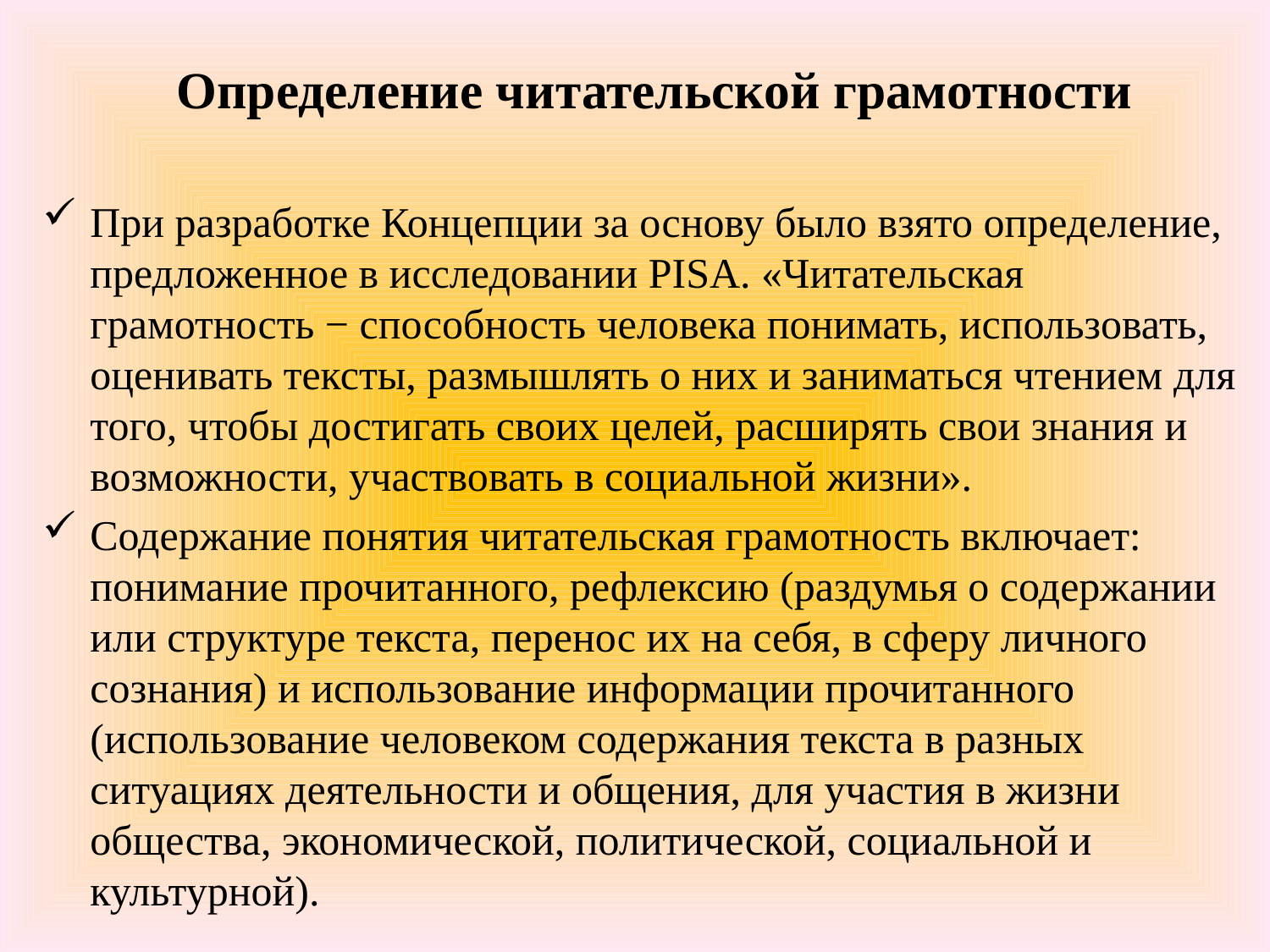

# Определение читательской грамотности
При разработке Концепции за основу было взято определение, предложенное в исследовании PISA. «Читательская грамотность − способность человека понимать, использовать, оценивать тексты, размышлять о них и заниматься чтением для того, чтобы достигать своих целей, расширять свои знания и возможности, участвовать в социальной жизни».
Содержание понятия читательская грамотность включает: понимание прочитанного, рефлексию (раздумья о содержании или структуре текста, перенос их на себя, в сферу личного сознания) и использование информации прочитанного (использование человеком содержания текста в разных ситуациях деятельности и общения, для участия в жизни общества, экономической, политической, социальной и культурной).